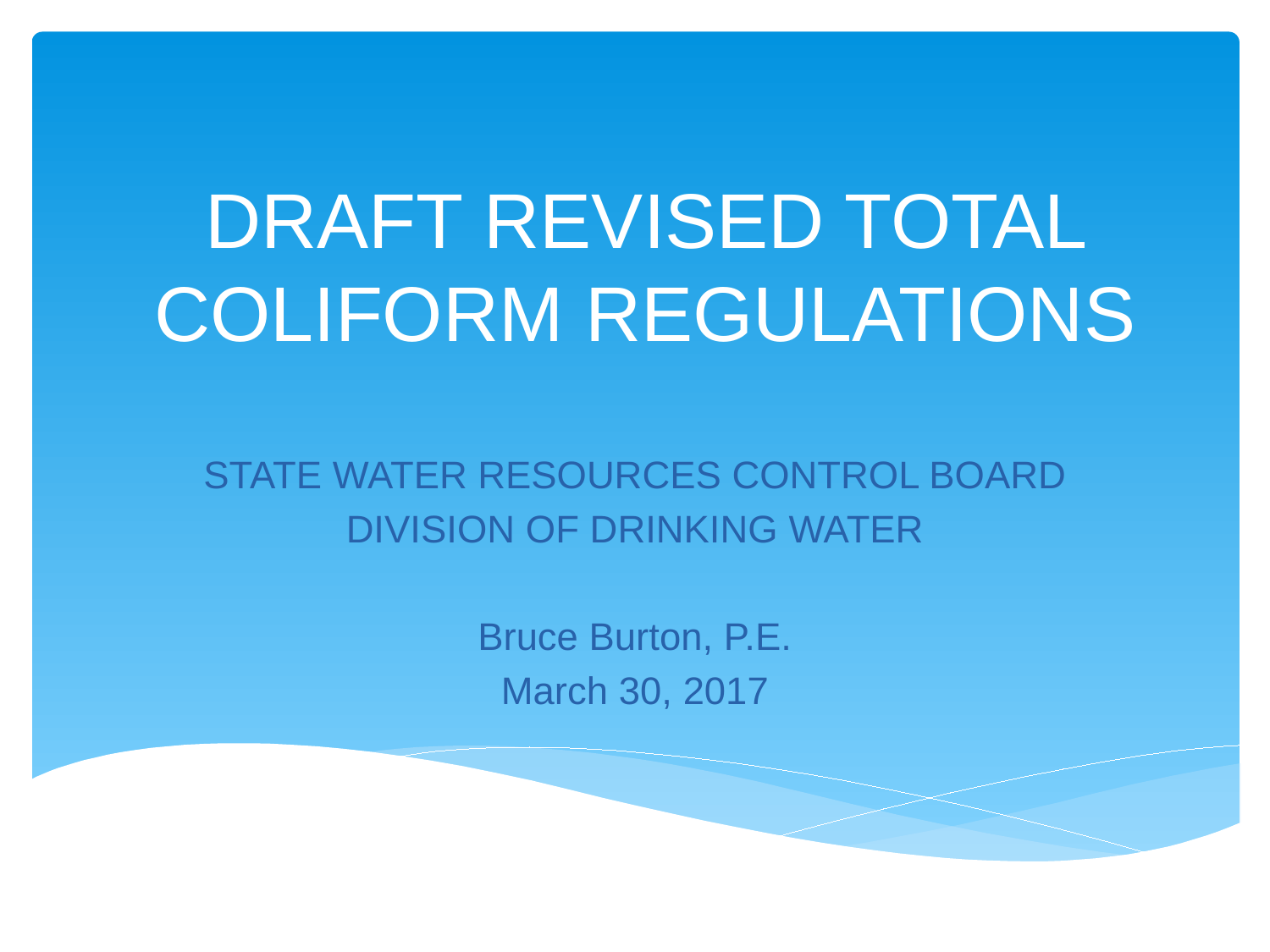

# DRAFT REVISED TOTAL COLIFORM REGULATIONS
STATE WATER RESOURCES CONTROL BOARD
DIVISION OF DRINKING WATER

Bruce Burton, P.E.
March 30, 2017